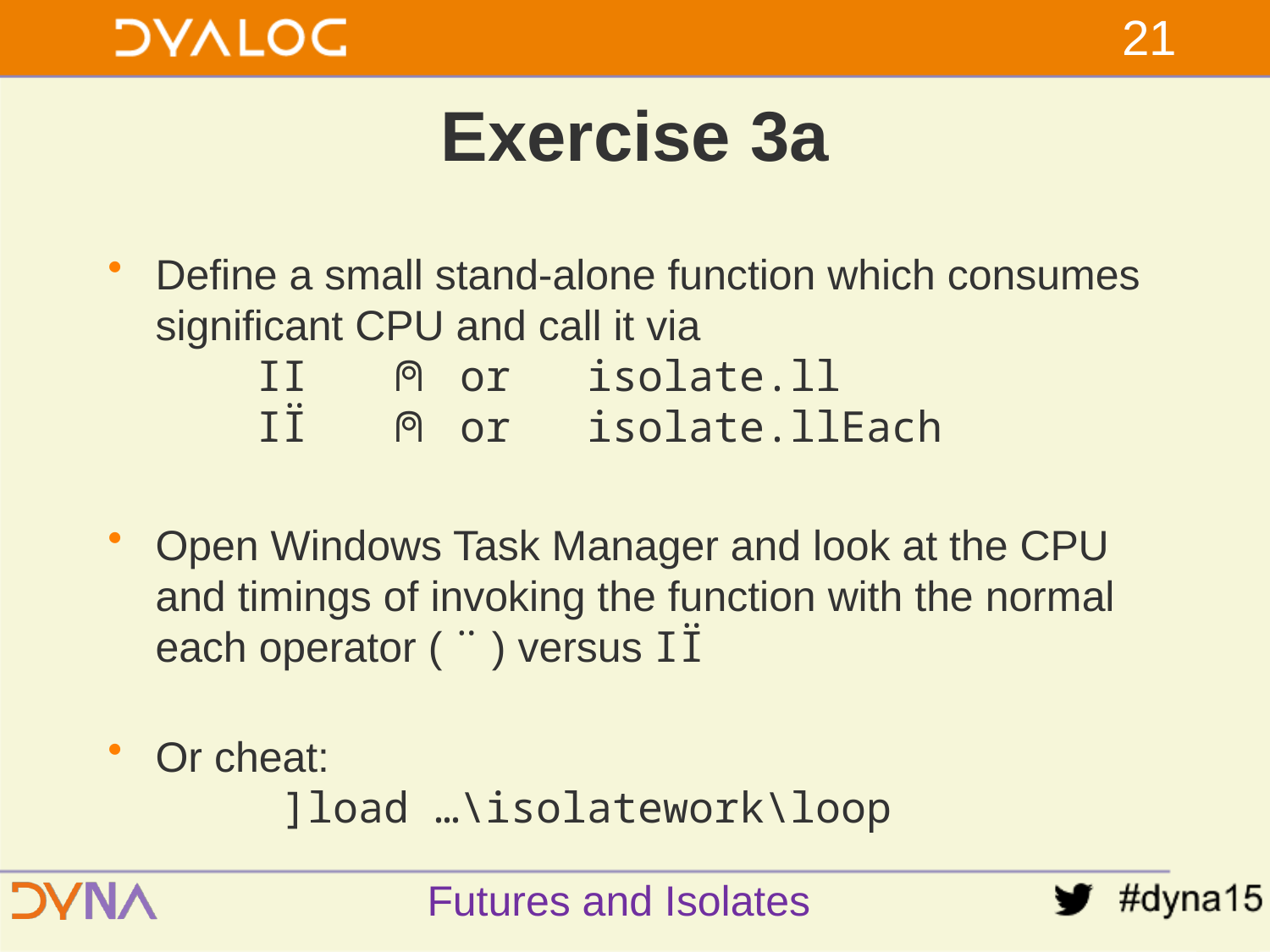

21
# Exercise 3a
Define a small stand-alone function which consumes significant CPU and call it via
    II   ⍝ or   isolate.ll
    IÏ   ⍝ or   isolate.llEach

Open Windows Task Manager and look at the CPU and timings of invoking the function with the normal each operator ( ¨ ) versus IÏ
Or cheat:
     ]load …\isolatework\loop
Futures and Isolates